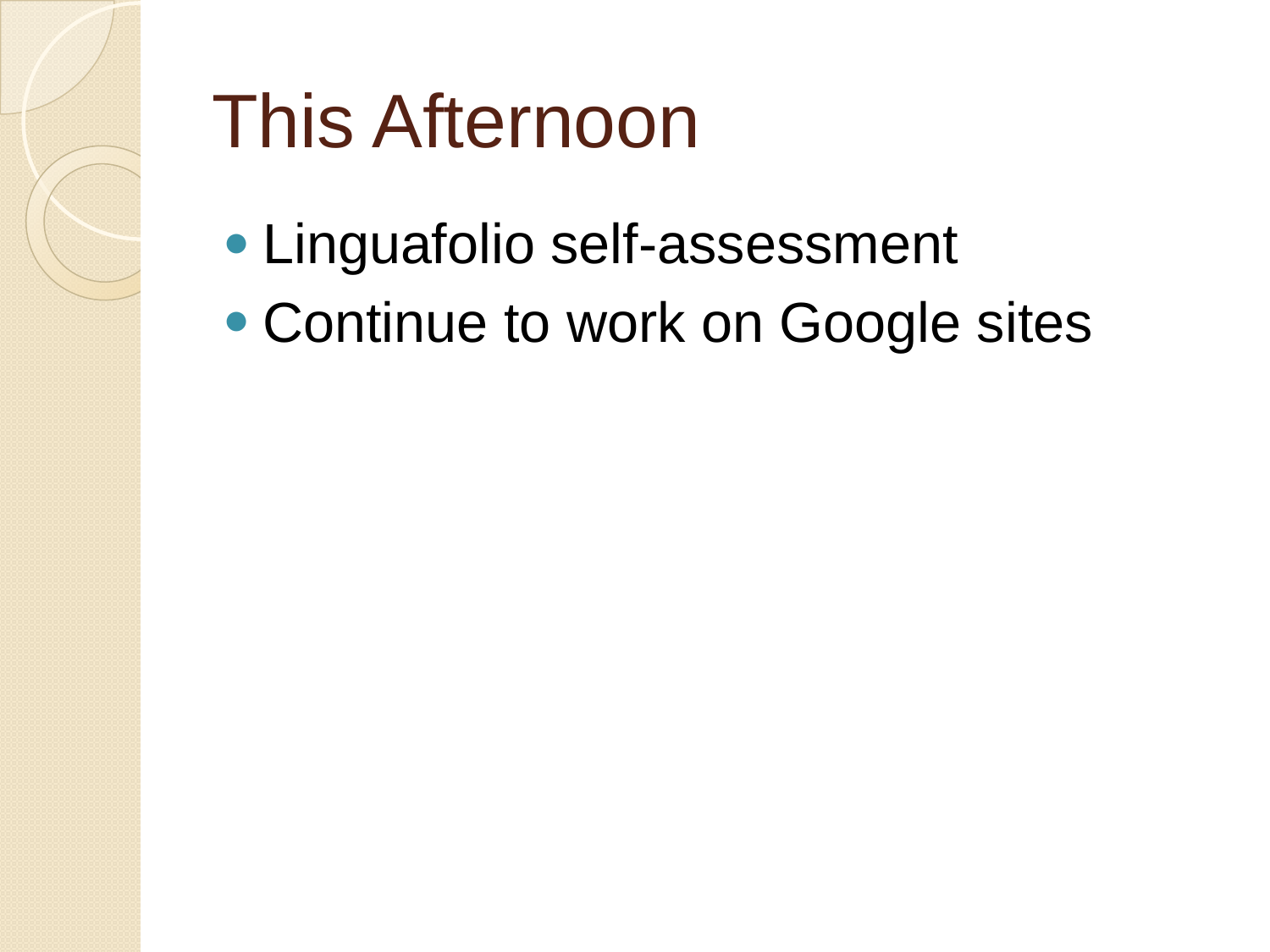

# This Afternoon
Linguafolio self-assessment
Continue to work on Google sites